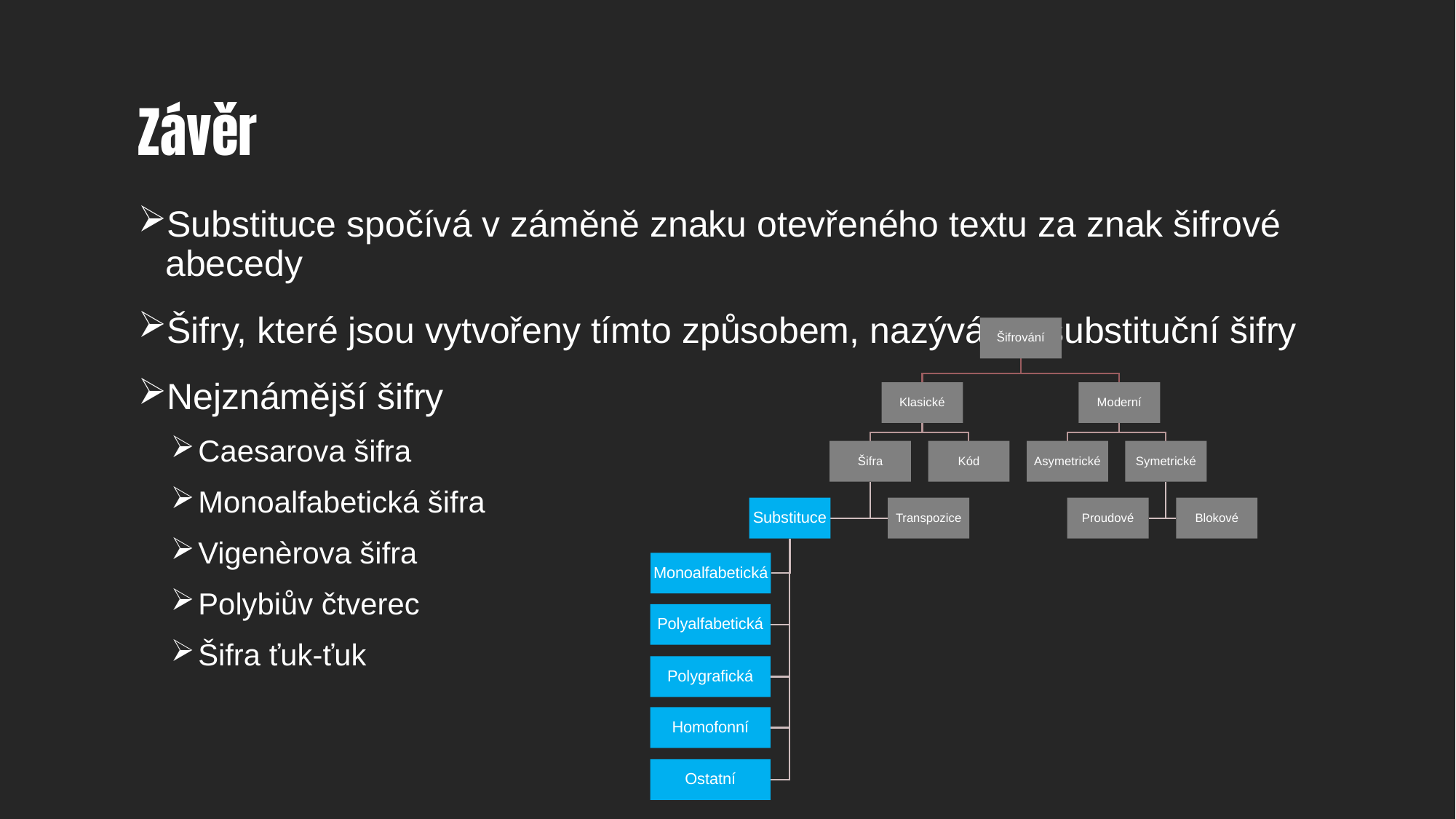

# Závěr
Substituce spočívá v záměně znaku otevřeného textu za znak šifrové abecedy
Šifry, které jsou vytvořeny tímto způsobem, nazýváme substituční šifry
Nejznámější šifry
Caesarova šifra
Monoalfabetická šifra
Vigenèrova šifra
Polybiův čtverec
Šifra ťuk-ťuk
Šifrování
Klasické
Šifra
Substituce
Polyalfabetická
Polygrafická
Homofonní
Ostatní
Monoalfabetická
Transpozice
Kód
Moderní
Asymetrické
Symetrické
Proudové
Blokové